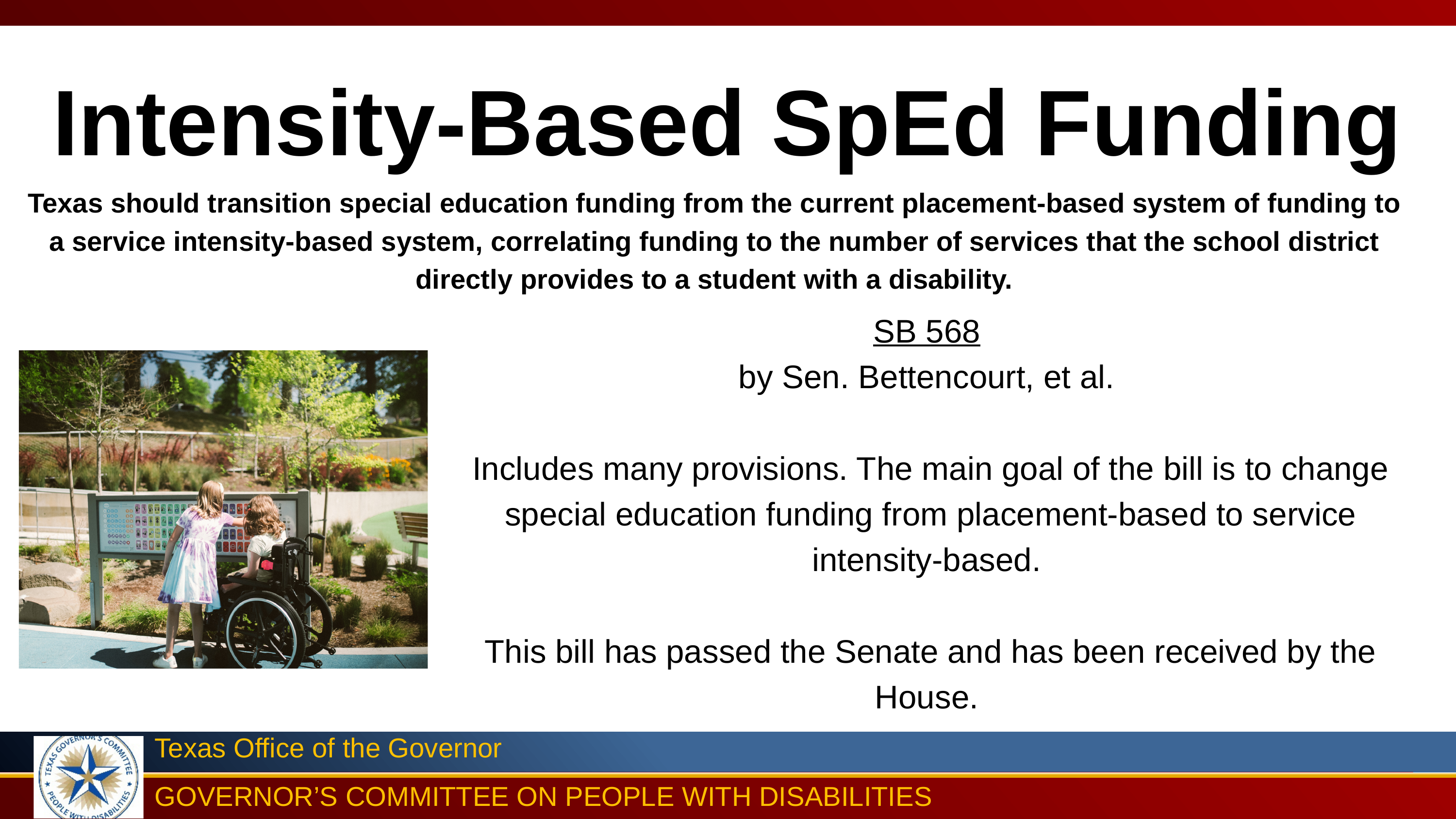

Intensity-Based SpEd Funding
Texas should transition special education funding from the current placement-based system of funding to a service intensity-based system, correlating funding to the number of services that the school district directly provides to a student with a disability.
SB 568
by Sen. Bettencourt, et al.

Includes many provisions. The main goal of the bill is to change special education funding from placement-based to service intensity-based.

This bill has passed the Senate and has been received by the House.

Texas Office of the Governor

GOVERNOR’S COMMITTEE ON PEOPLE WITH DISABILITIES